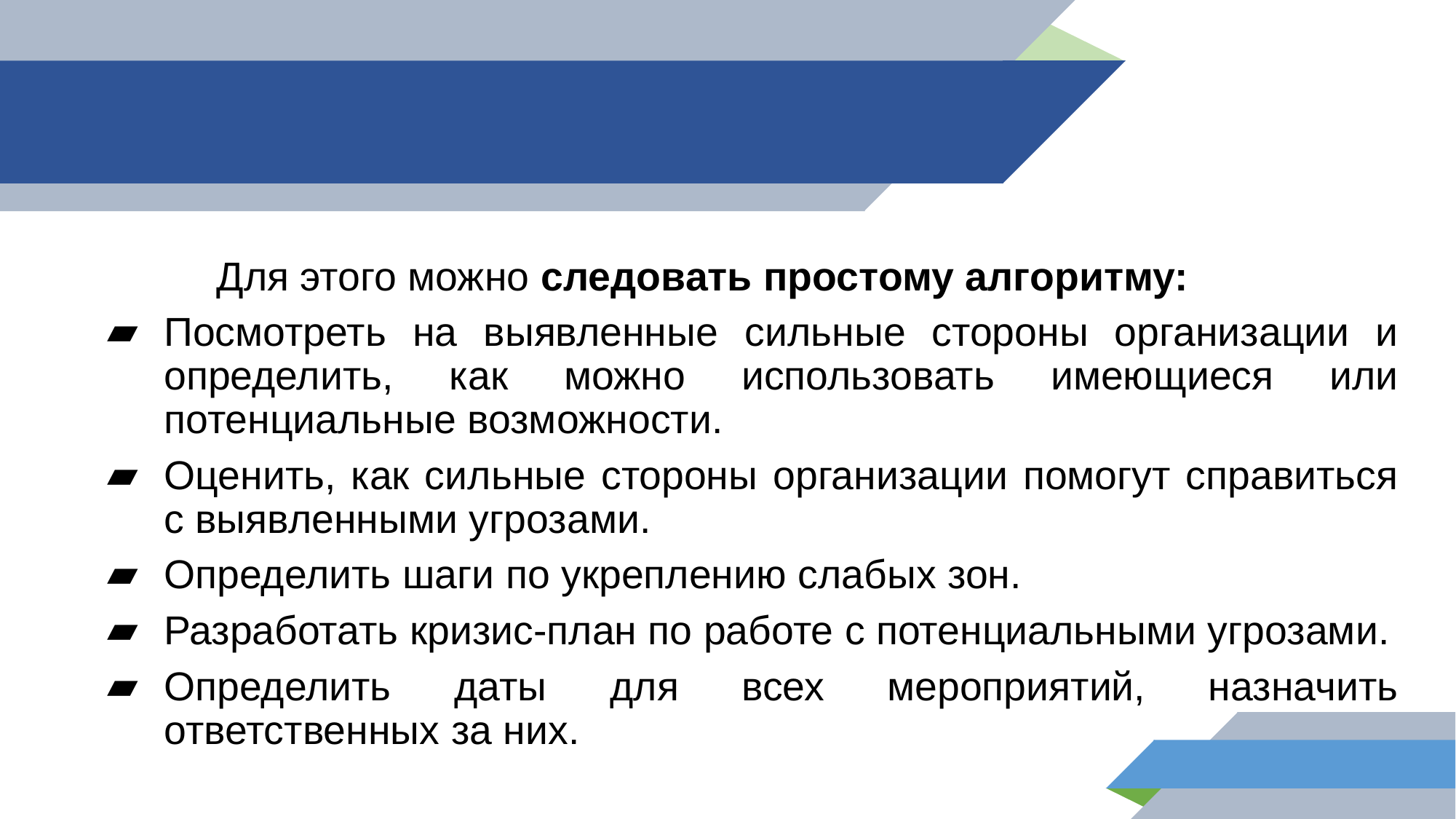

Для этого можно следовать простому алгоритму:
Посмотреть на выявленные сильные стороны организации и определить, как можно использовать имеющиеся или потенциальные возможности.
Оценить, как сильные стороны организации помогут справиться с выявленными угрозами.
Определить шаги по укреплению слабых зон.
Разработать кризис-план по работе с потенциальными угрозами.
Определить даты для всех мероприятий, назначить ответственных за них.